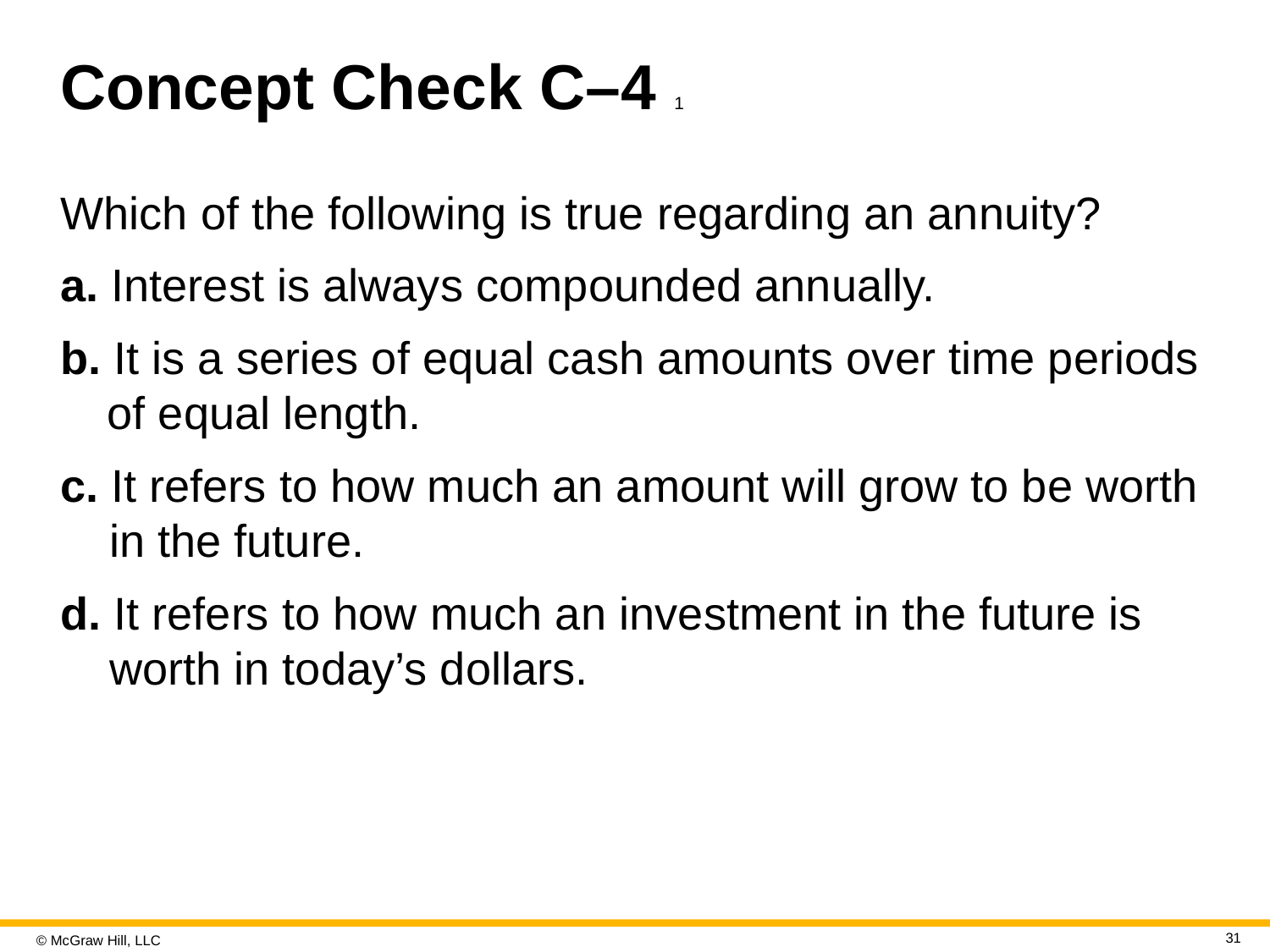

# Concept Check C–4 1
Which of the following is true regarding an annuity?
a. Interest is always compounded annually.
b. It is a series of equal cash amounts over time periods of equal length.
c. It refers to how much an amount will grow to be worth in the future.
d. It refers to how much an investment in the future is worth in today’s dollars.
31